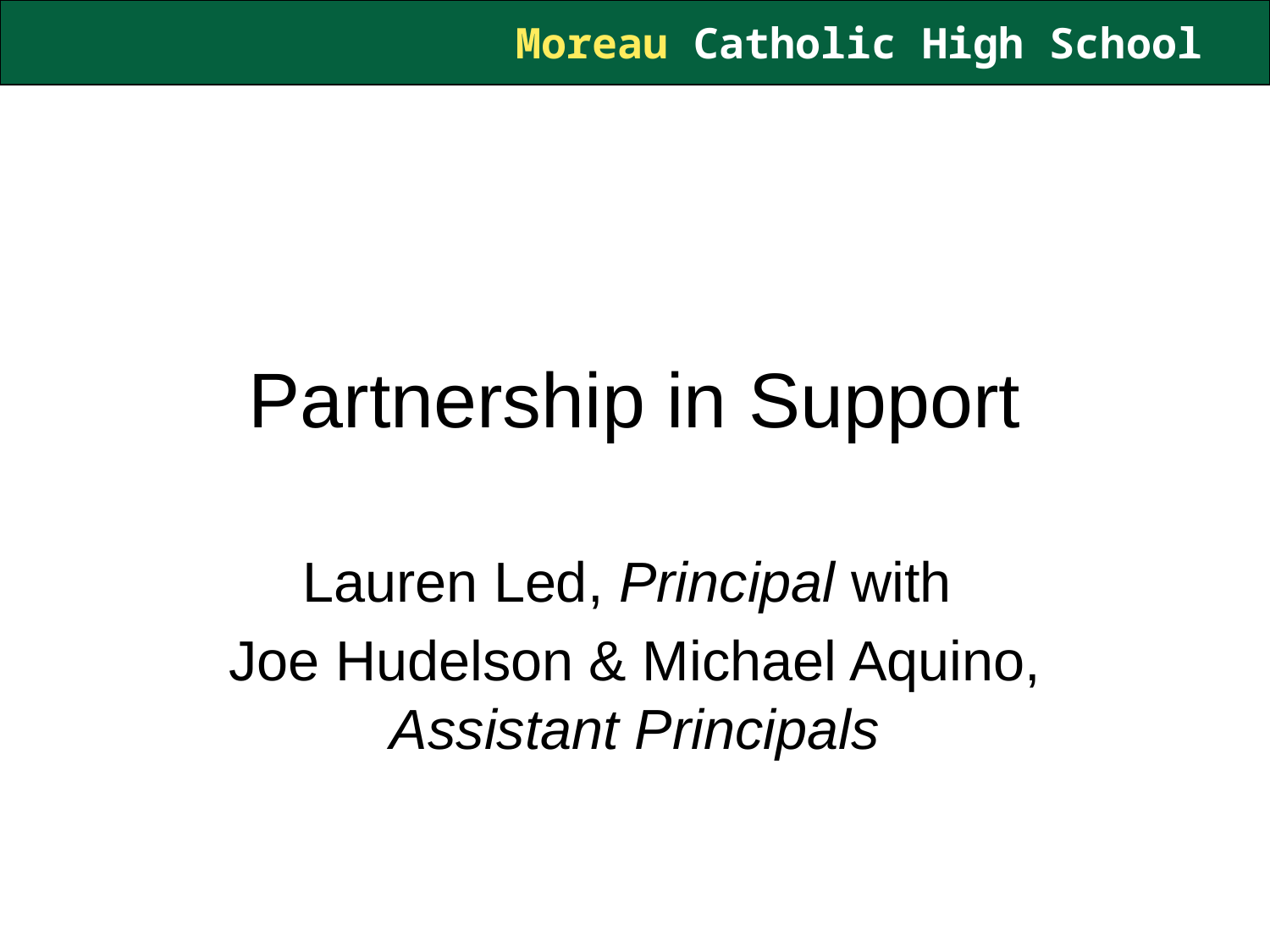

# Partnership in Support
Lauren Led, Principal with
Joe Hudelson & Michael Aquino, Assistant Principals